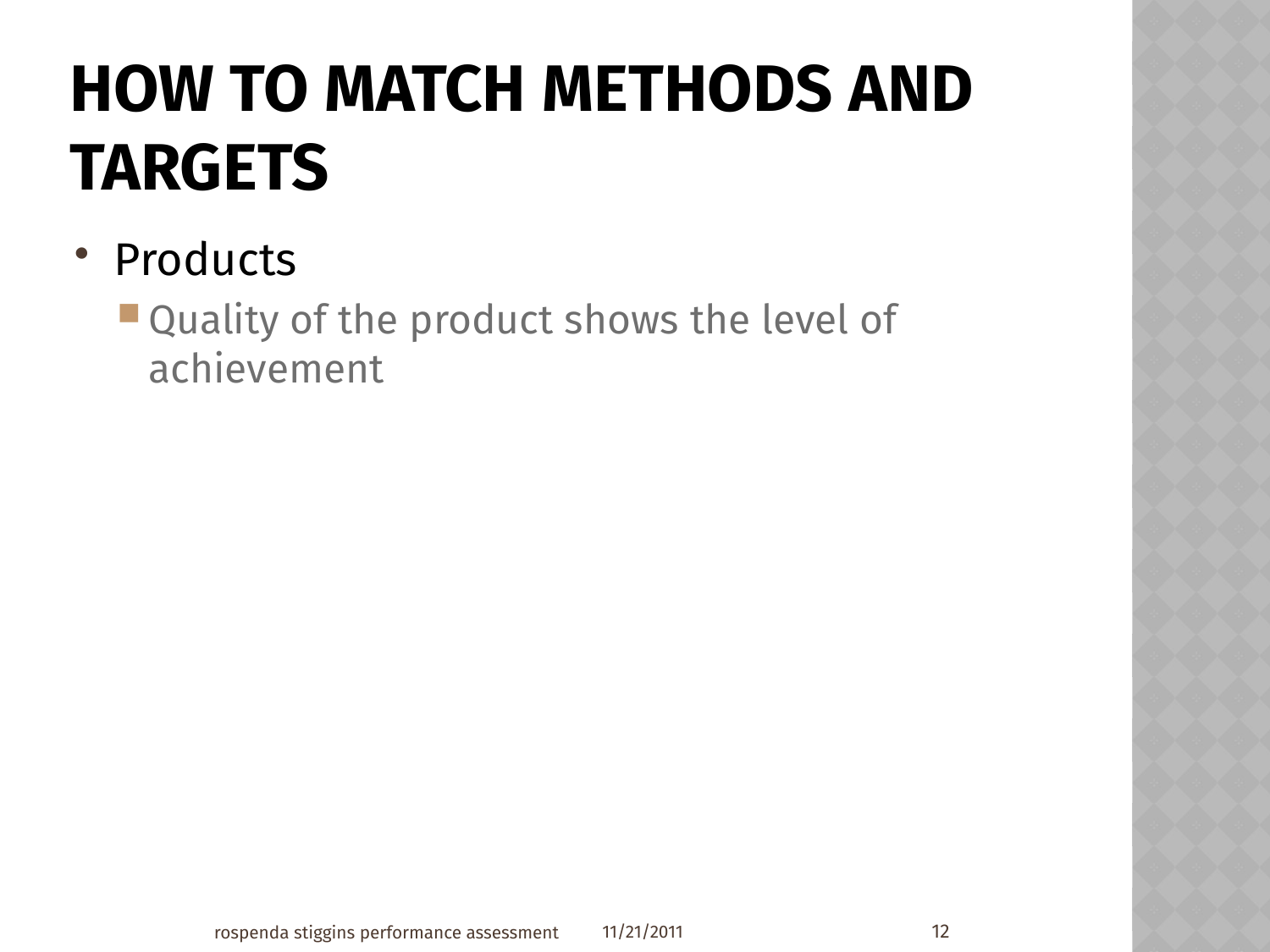

# How to Match Methods and Targets
Products
Quality of the product shows the level of achievement

12
rospenda stiggins performance assessment
11/21/2011